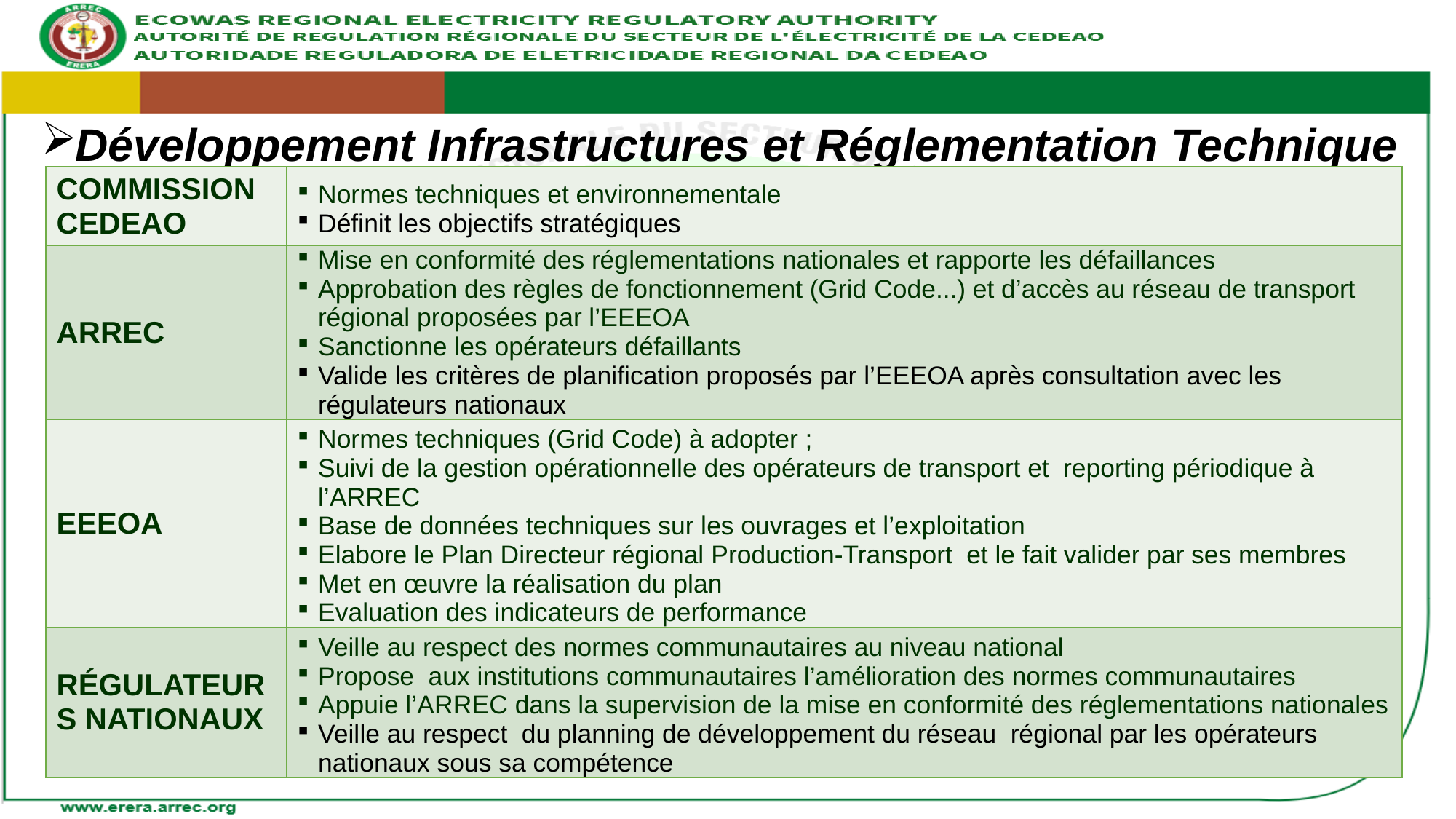

Développement Infrastructures et Réglementation Technique
| COMMISSION CEDEAO | Normes techniques et environnementale Définit les objectifs stratégiques |
| --- | --- |
| ARREC | Mise en conformité des réglementations nationales et rapporte les défaillances Approbation des règles de fonctionnement (Grid Code...) et d’accès au réseau de transport régional proposées par l’EEEOA Sanctionne les opérateurs défaillants Valide les critères de planification proposés par l’EEEOA après consultation avec les régulateurs nationaux |
| EEEOA | Normes techniques (Grid Code) à adopter ; Suivi de la gestion opérationnelle des opérateurs de transport et reporting périodique à l’ARREC Base de données techniques sur les ouvrages et l’exploitation Elabore le Plan Directeur régional Production-Transport et le fait valider par ses membres Met en œuvre la réalisation du plan Evaluation des indicateurs de performance |
| RÉGULATEURS NATIONAUX | Veille au respect des normes communautaires au niveau national Propose aux institutions communautaires l’amélioration des normes communautaires Appuie l’ARREC dans la supervision de la mise en conformité des réglementations nationales Veille au respect du planning de développement du réseau régional par les opérateurs nationaux sous sa compétence |